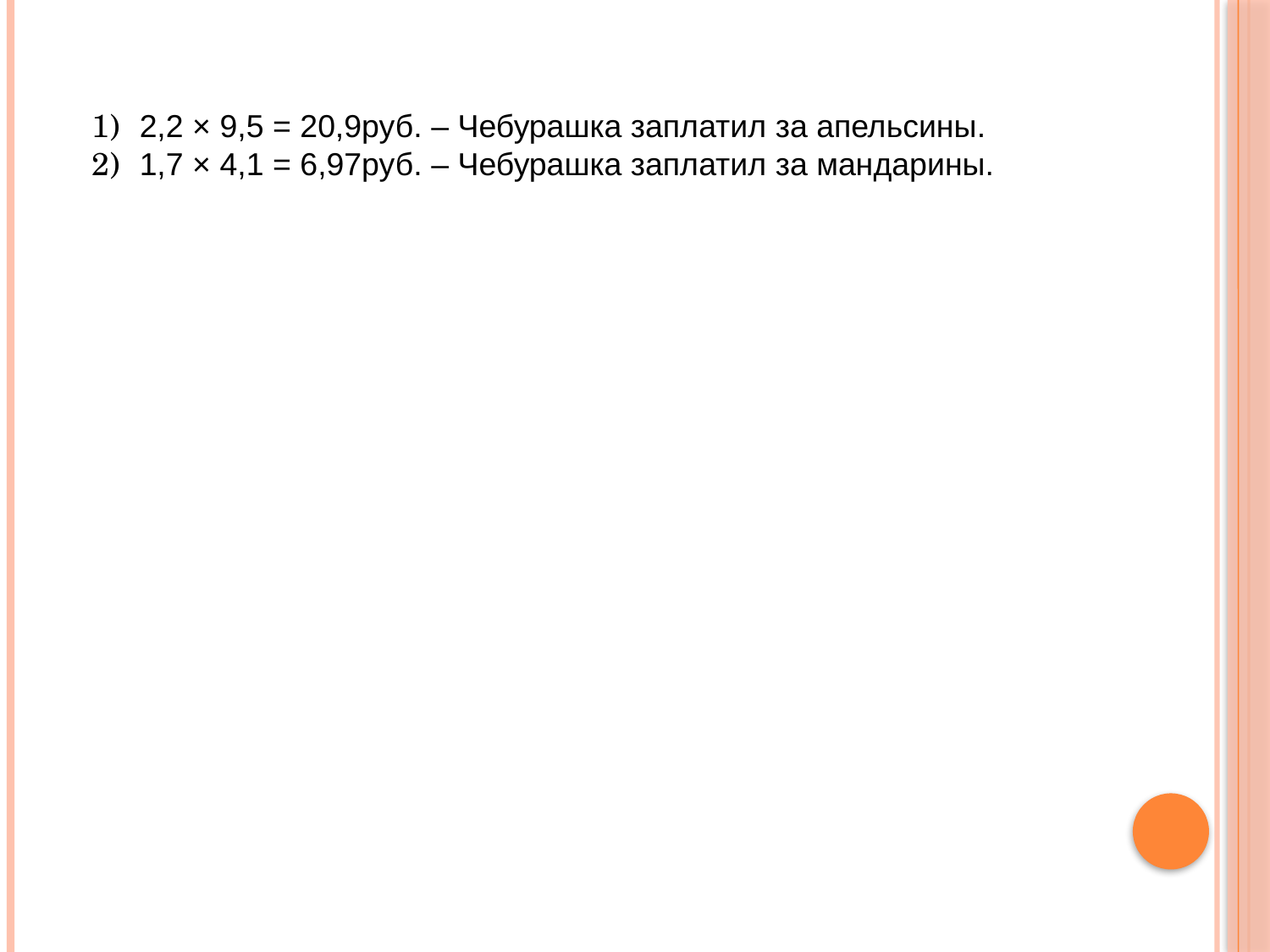

2,2 × 9,5 = 20,9руб. – Чебурашка заплатил за апельсины.
1,7 × 4,1 = 6,97руб. – Чебурашка заплатил за мандарины.